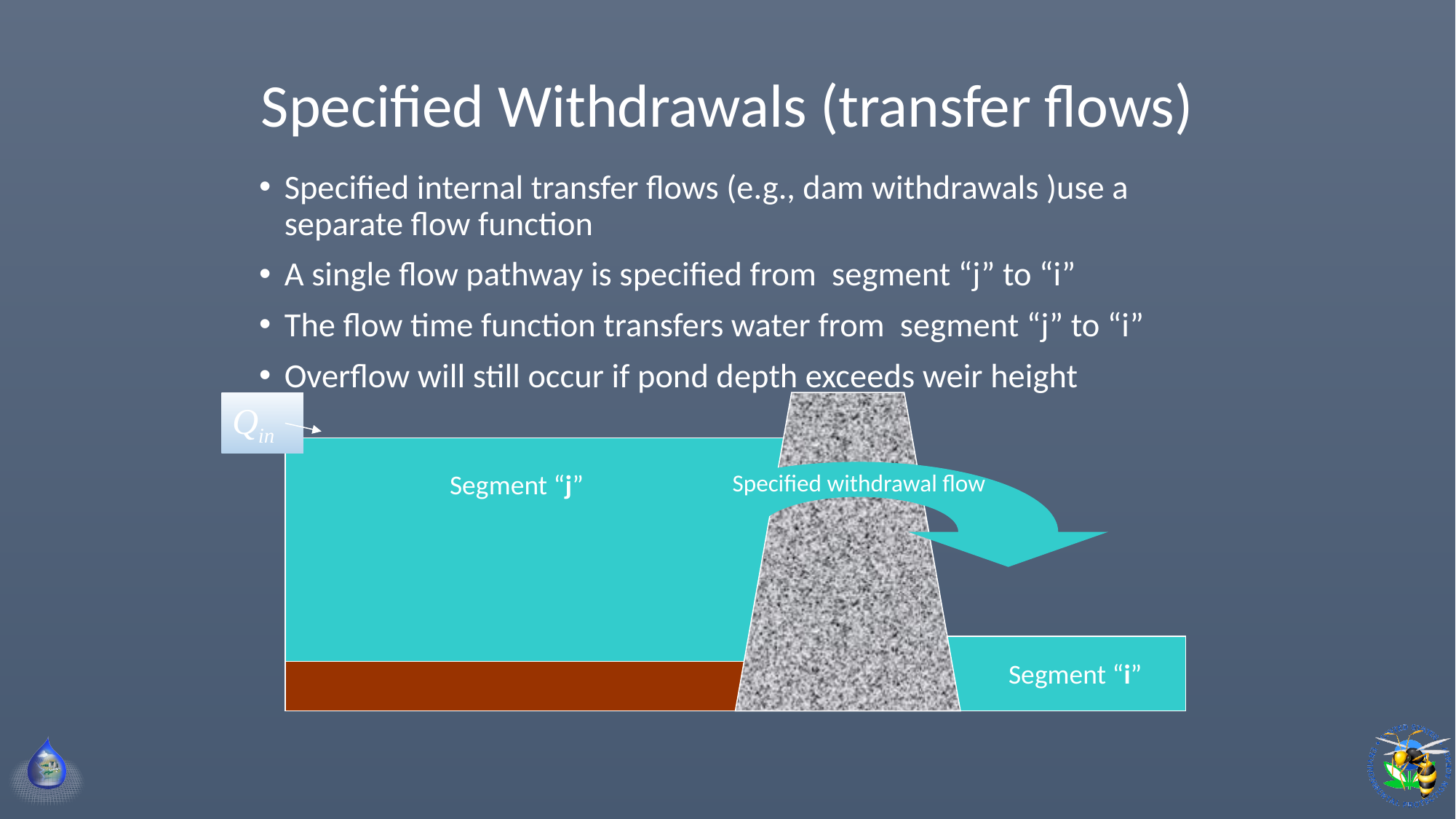

# Specified Withdrawals (transfer flows)
Specified internal transfer flows (e.g., dam withdrawals )use a separate flow function
A single flow pathway is specified from  segment “j” to “i”
The flow time function transfers water from  segment “j” to “i”
Overflow will still occur if pond depth exceeds weir height
Qin

Segment “j”

Specified withdrawal flow
Segment “i”